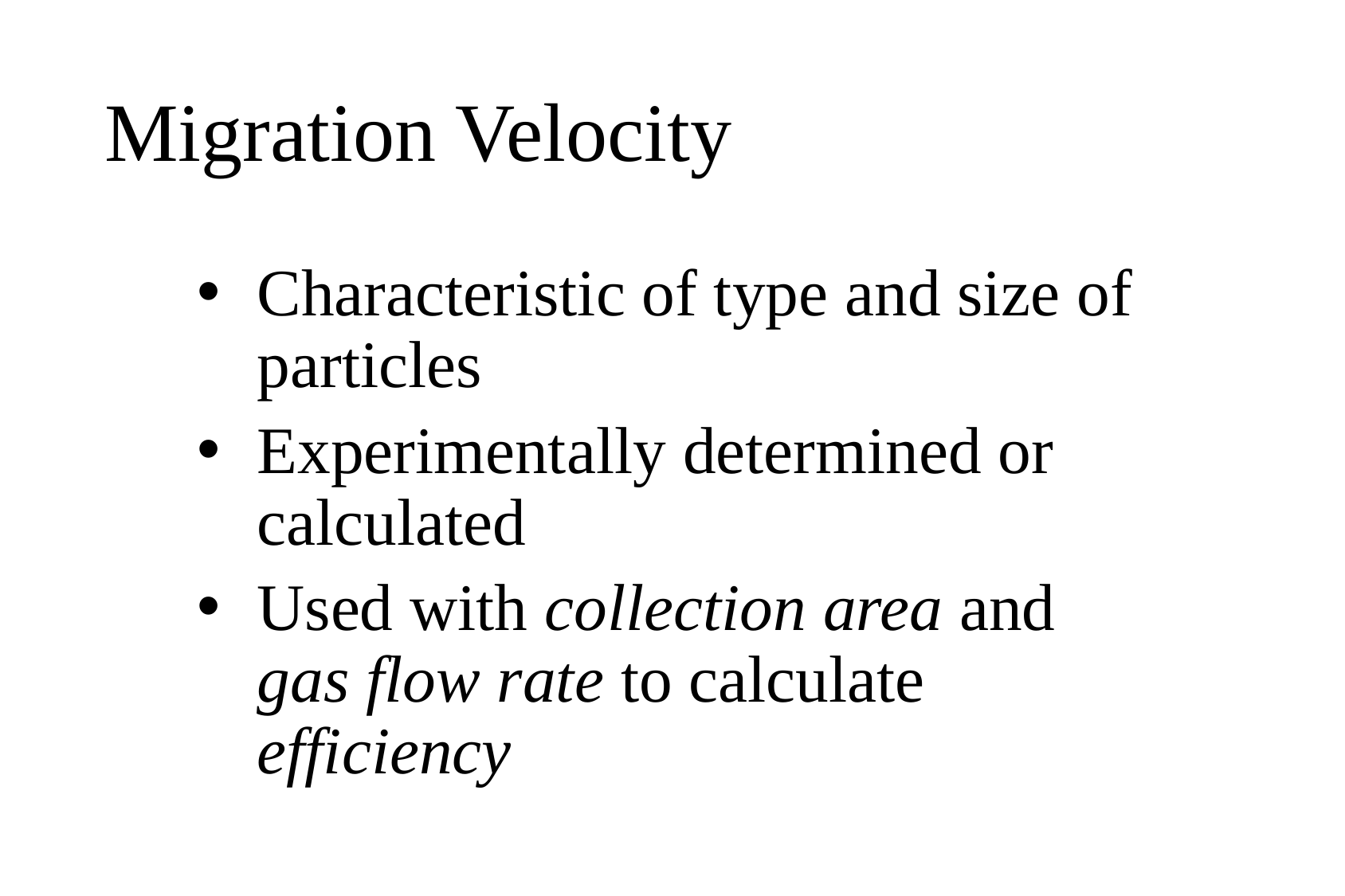

# Migration Velocity
Characteristic of type and size of particles
Experimentally determined or calculated
Used with collection area and gas flow rate to calculate efficiency